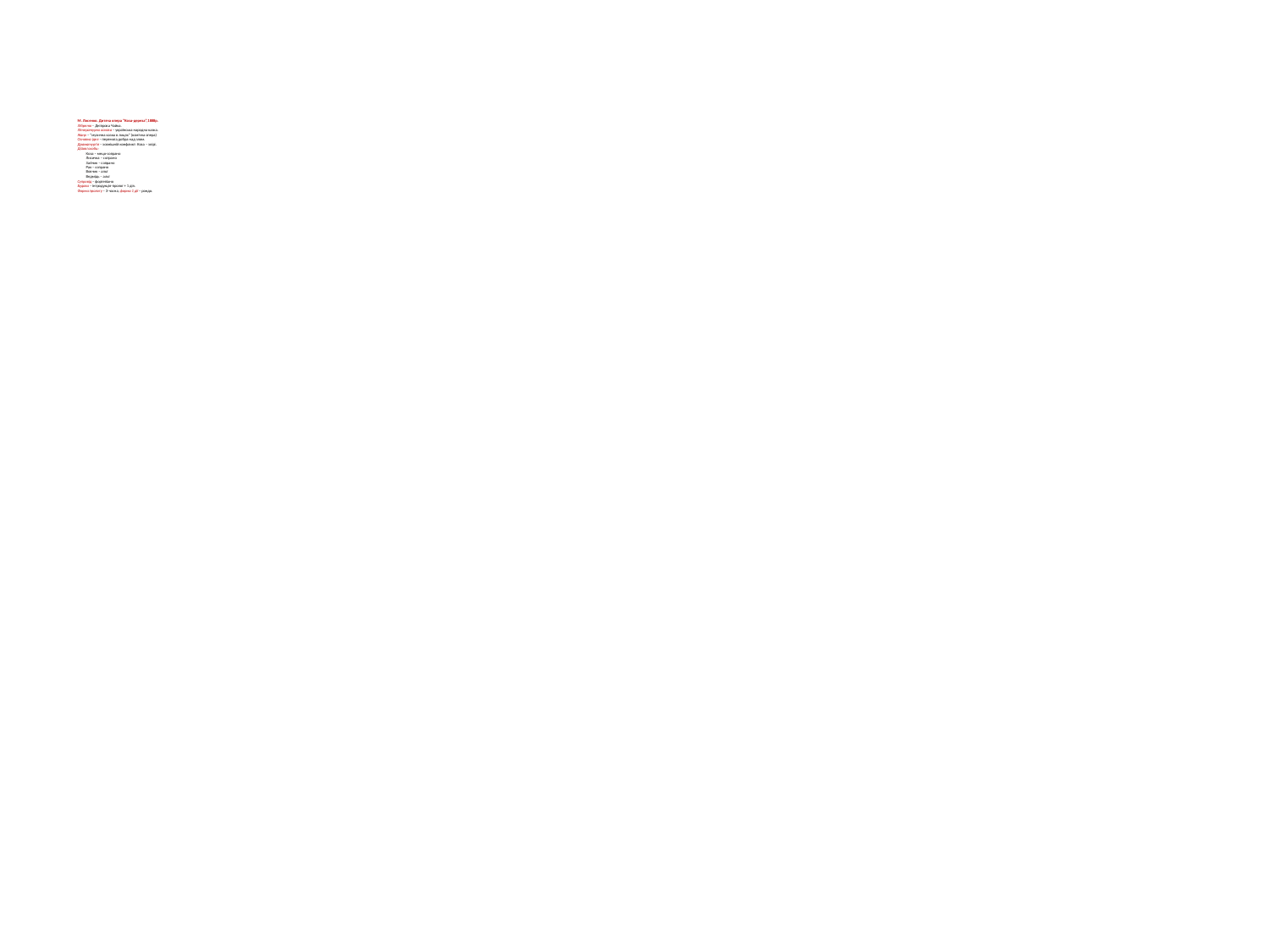

# М. Лисенко. Дитяча опера “Коза-дереза”,1888р. Лібрето – Дніпрова Чайка. Літературна основа – українська народна казка. Жанр – “музична казка в лицях” (комічна опера) Основна ідея – перемога добра над злом. Драматургія – зовнішній конфликт: Коза – звірі. Дійові особи: Коза – мецо-сопрано Лисичка – сопрано Зайчик – сопрано Рак – сопрано Вовчик – альт Ведмідь – альт Супровід – фортепіано Будова – інтродукція-пролог + 1 дія. Форма прологу – 3-часна, форма 1 дії – рондо.